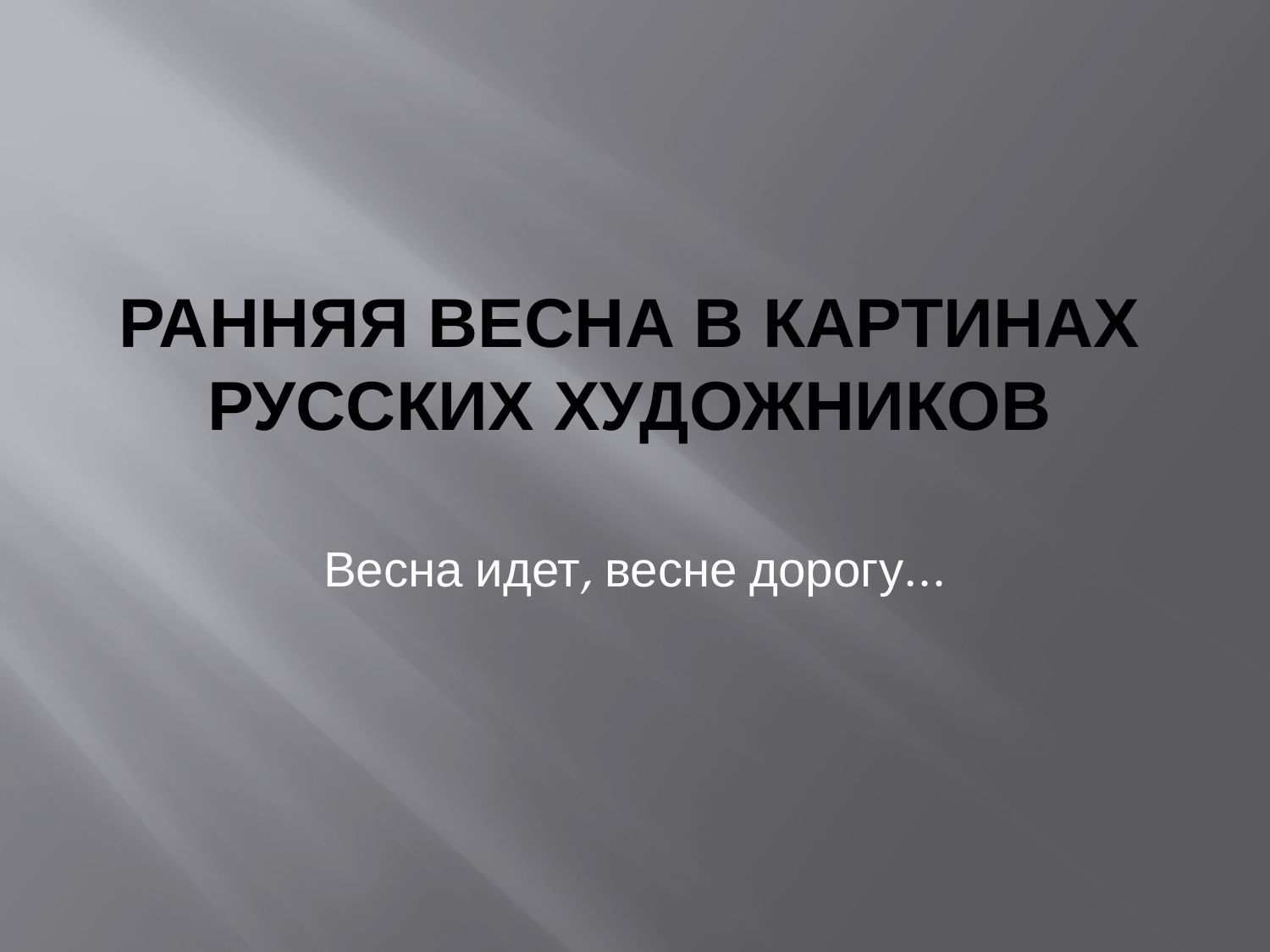

# Ранняя весна в картинах русских художников

Весна идет, весне дорогу…